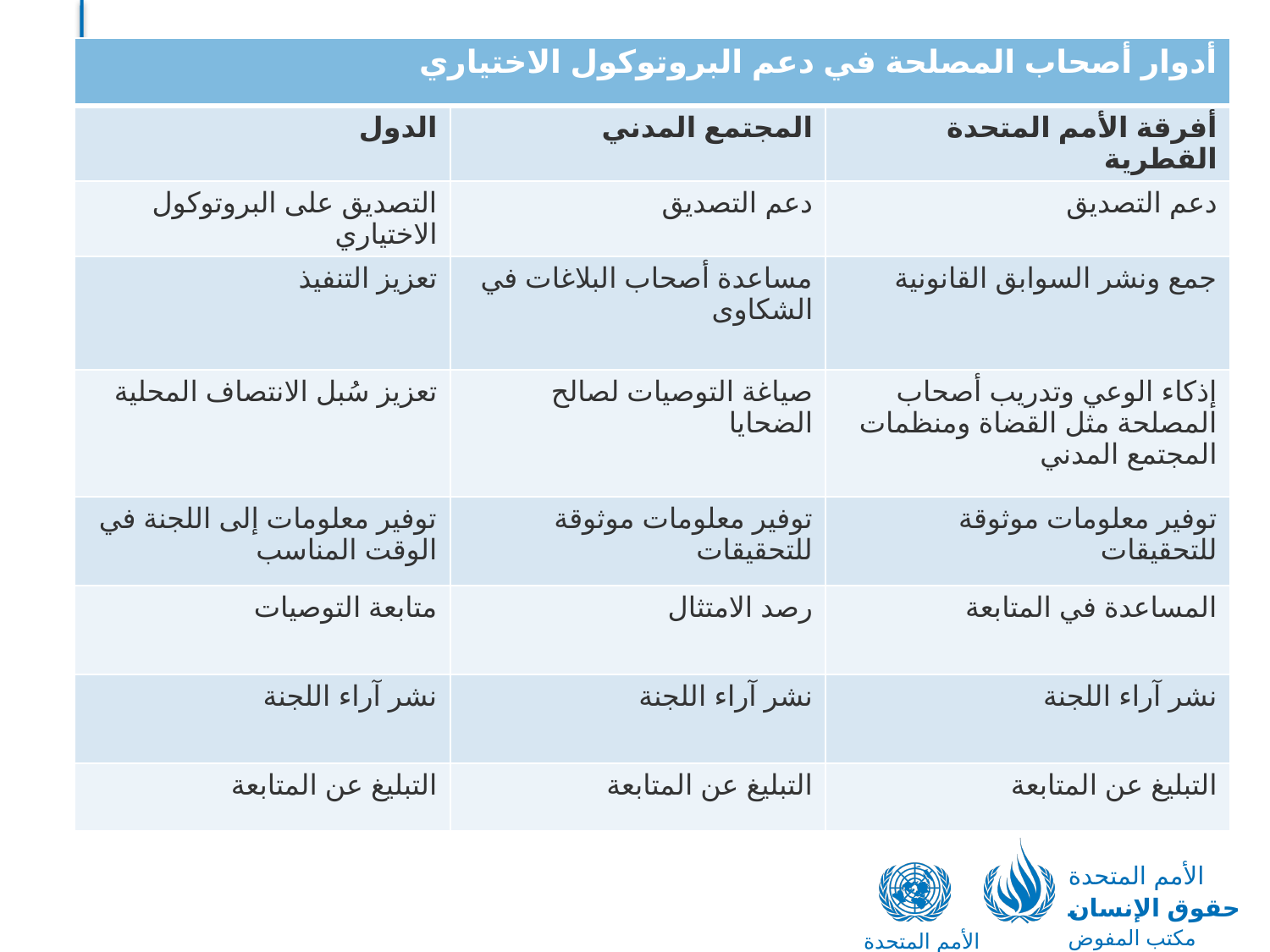

| أدوار أصحاب المصلحة في دعم البروتوكول الاختياري |  |  |
| --- | --- | --- |
| الدول | المجتمع المدني | أفرقة الأمم المتحدة القطرية |
| التصديق على البروتوكول الاختياري | دعم التصديق | دعم التصديق |
| تعزيز التنفيذ | مساعدة أصحاب البلاغات في الشكاوى | جمع ونشر السوابق القانونية |
| تعزيز سُبل الانتصاف المحلية | صياغة التوصيات لصالح الضحايا | إذكاء الوعي وتدريب أصحاب المصلحة مثل القضاة ومنظمات المجتمع المدني |
| توفير معلومات إلى اللجنة في الوقت المناسب | توفير معلومات موثوقة للتحقيقات | توفير معلومات موثوقة للتحقيقات |
| متابعة التوصيات | رصد الامتثال | المساعدة في المتابعة |
| نشر آراء اللجنة | نشر آراء اللجنة | نشر آراء اللجنة |
| التبليغ عن المتابعة | التبليغ عن المتابعة | التبليغ عن المتابعة |
#

الأمم المتحدة
حقوق الإنسان
مكتب المفوض السامي
الأمم المتحدة